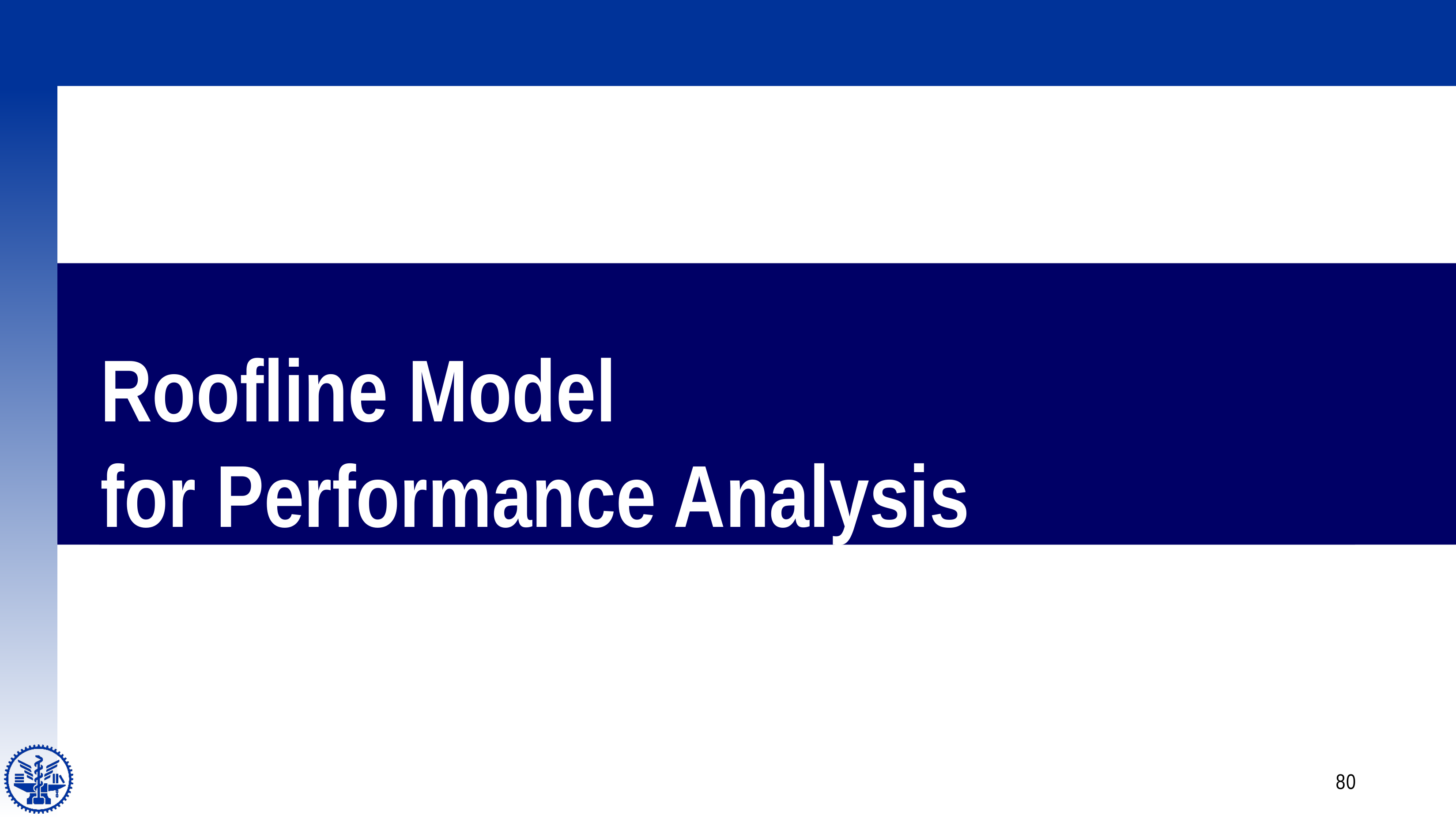

# Roofline Model for Performance Analysis

80